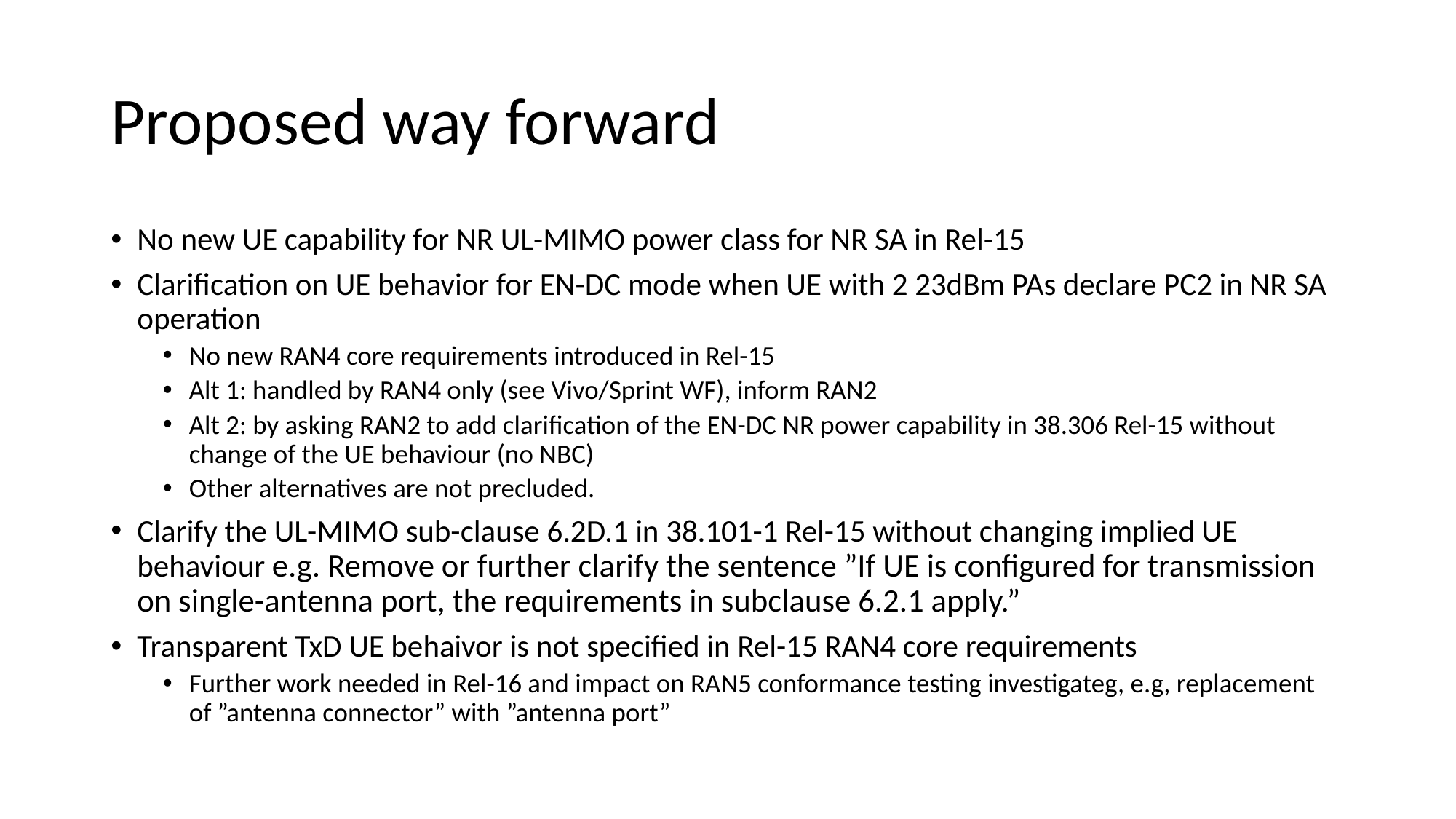

# Proposed way forward
No new UE capability for NR UL-MIMO power class for NR SA in Rel-15
Clarification on UE behavior for EN-DC mode when UE with 2 23dBm PAs declare PC2 in NR SA operation
No new RAN4 core requirements introduced in Rel-15
Alt 1: handled by RAN4 only (see Vivo/Sprint WF), inform RAN2
Alt 2: by asking RAN2 to add clarification of the EN-DC NR power capability in 38.306 Rel-15 without change of the UE behaviour (no NBC)
Other alternatives are not precluded.
Clarify the UL-MIMO sub-clause 6.2D.1 in 38.101-1 Rel-15 without changing implied UE behaviour e.g. Remove or further clarify the sentence ”If UE is configured for transmission on single-antenna port, the requirements in subclause 6.2.1 apply.”
Transparent TxD UE behaivor is not specified in Rel-15 RAN4 core requirements
Further work needed in Rel-16 and impact on RAN5 conformance testing investigateg, e.g, replacement of ”antenna connector” with ”antenna port”